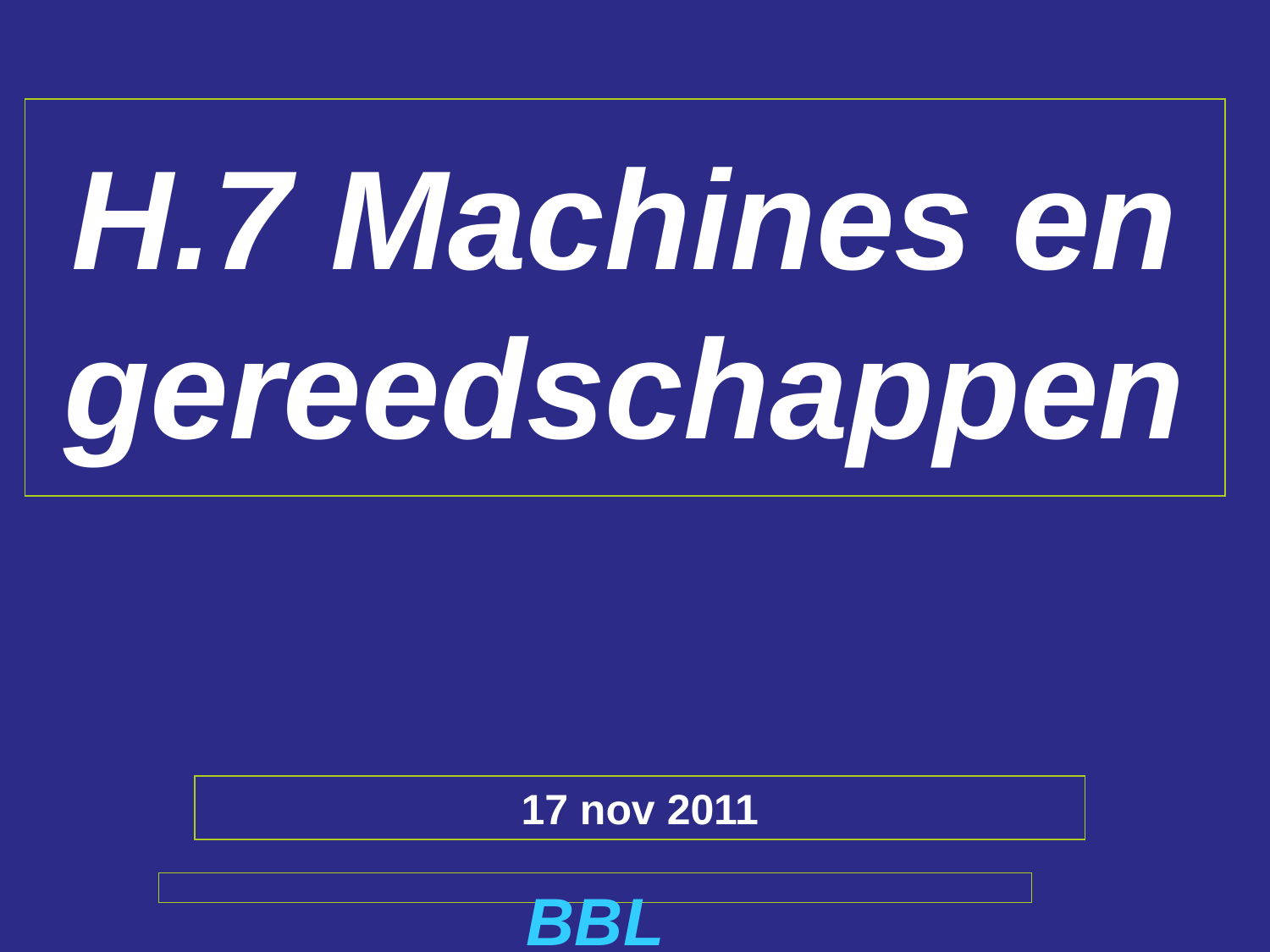

# H.7 Machines en gereedschappen
17 nov 2011
BBL